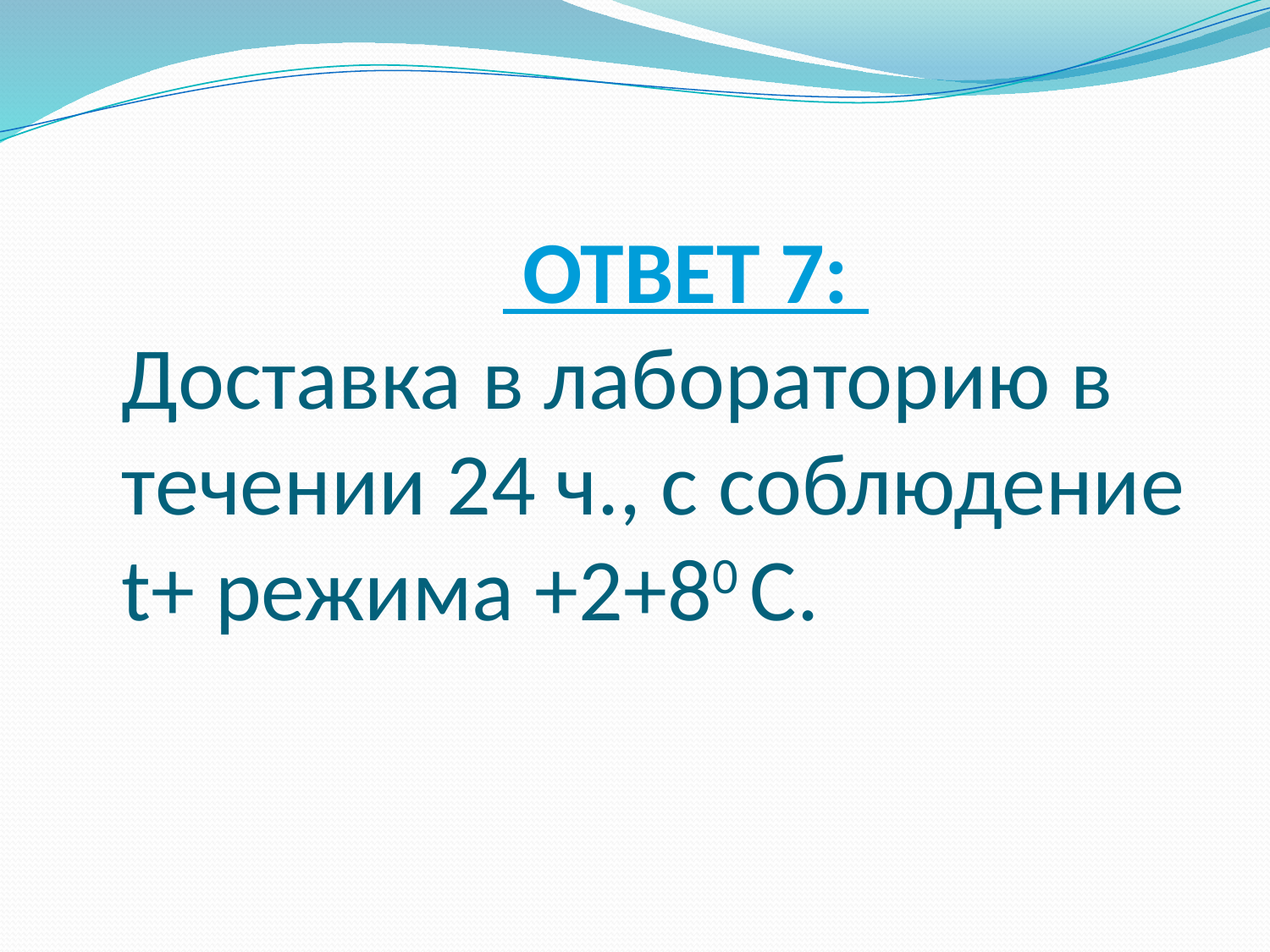

# ОТВЕТ 7: Доставка в лабораторию в течении 24 ч., с соблюдение t+ режима +2+80 С.